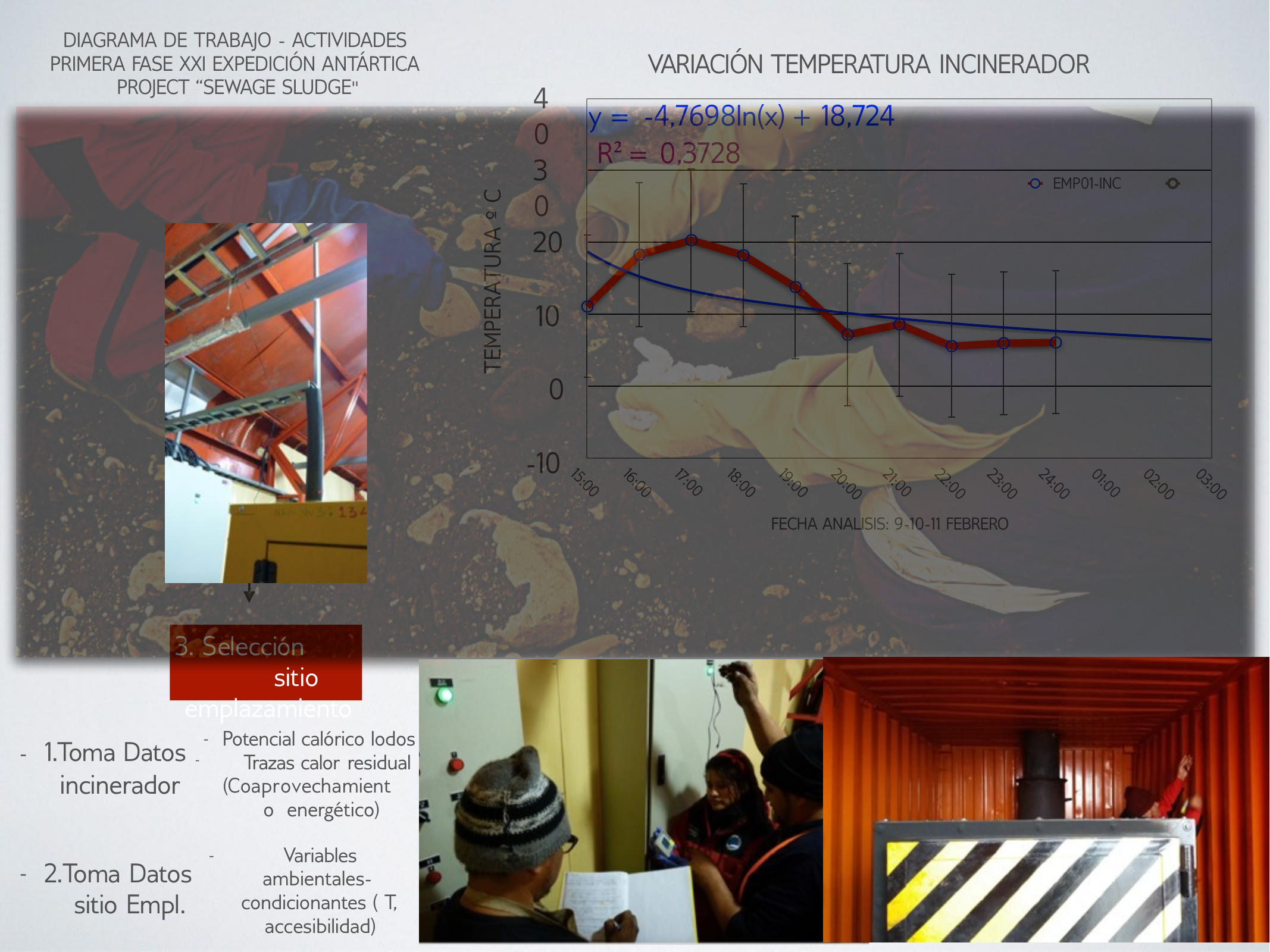

DIAGRAMA DE TRABAJO - ACTIVIDADES  PRIMERA FASE XXI EXPEDICIÓN ANTÁRTICA  PROJECT “SEWAGE SLUDGE"
VARIACIÓN TEMPERATURA INCINERADOR
40
y = -4,7698ln(x) + 18,724  R² = 0,3728

30

EMP01-INC

TEMPERATURA º C

20

10

0

-10
PTAR

SLUDGE

15:00
16:00
17:00
18:00
19:00
20:00
21:00
22:00
23:00
24:00
01:00
02:00
03:00

FECHA ANALISIS: 9-10-11 FEBRERO

3. Selección	sitio  emplazamiento

Potencial calórico lodos  Trazas calor residual
(Coaprovechamiento  energético)
-
1.Toma Datos -
incinerador
-
Variables ambientales-  condicionantes ( T,  accesibilidad)
-
2.Toma Datos  sitio Empl.
-